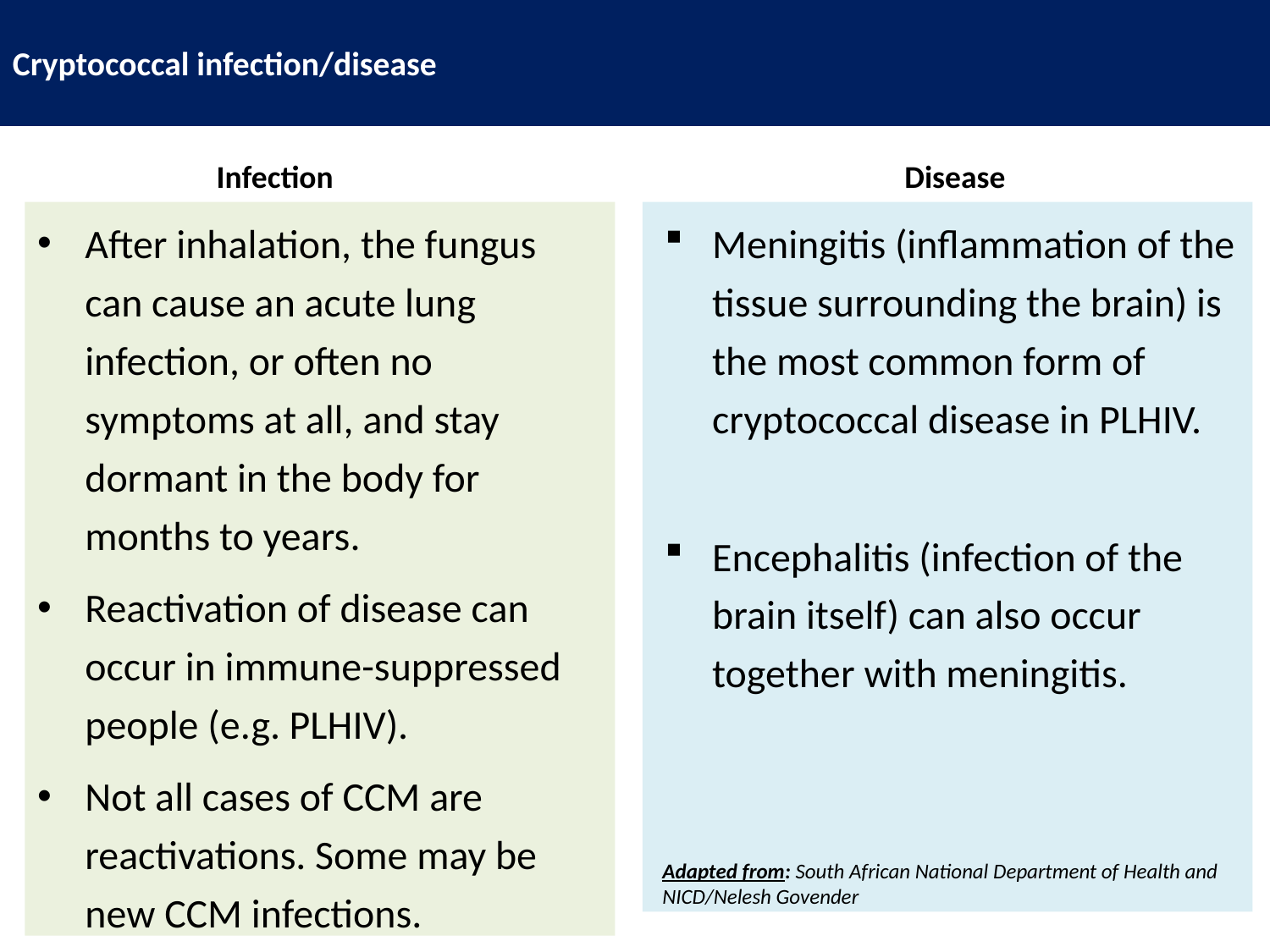

Cryptococcal infection/disease
Infection
Disease
After inhalation, the fungus can cause an acute lung infection, or often no symptoms at all, and stay dormant in the body for months to years.
Reactivation of disease can occur in immune-suppressed people (e.g. PLHIV).
Not all cases of CCM are reactivations. Some may be new CCM infections.

Meningitis (inflammation of the tissue surrounding the brain) is the most common form of cryptococcal disease in PLHIV.

Encephalitis (infection of the brain itself) can also occur together with meningitis.
Adapted from: South African National Department of Health and NICD/Nelesh Govender